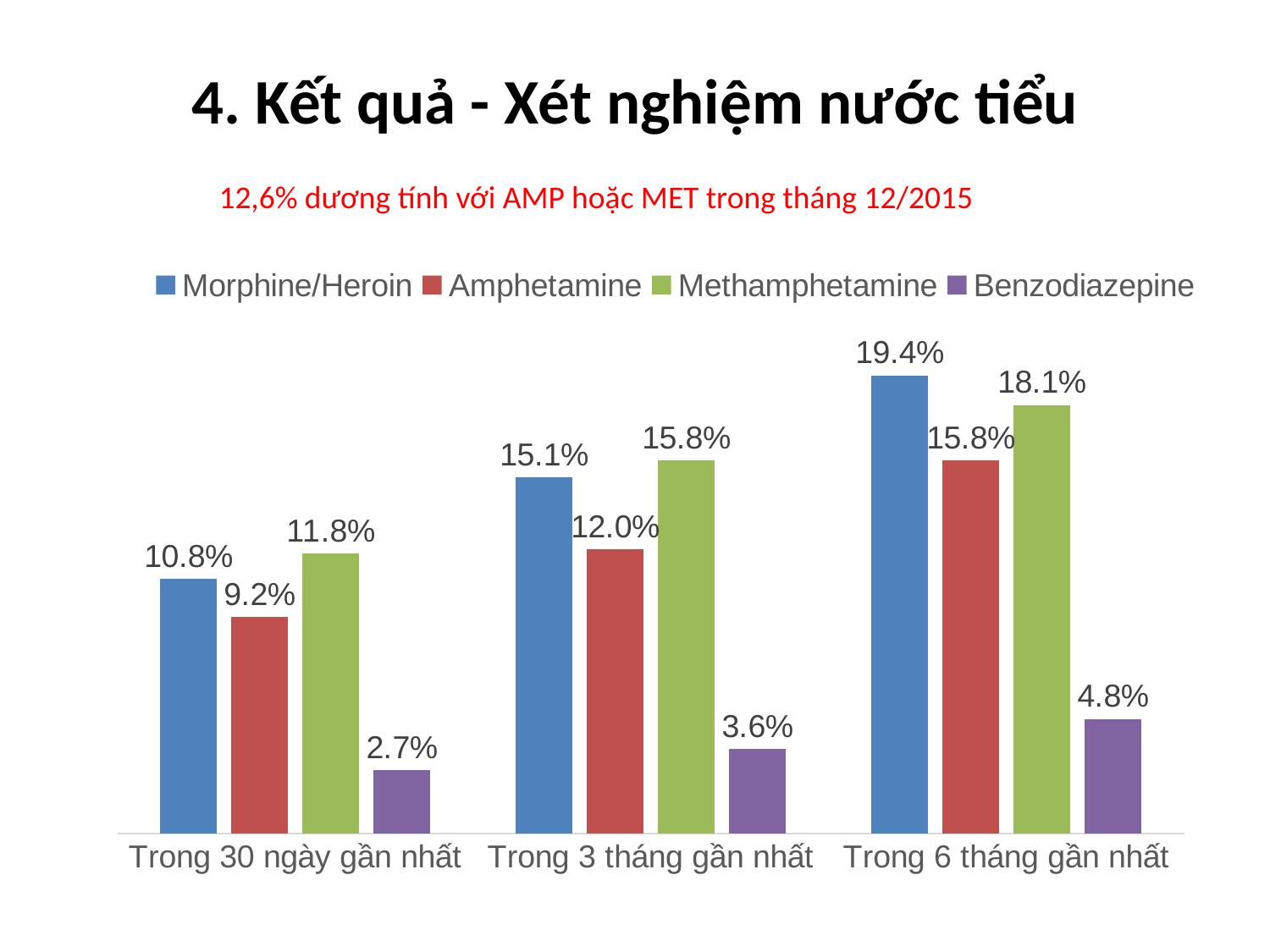

# 4. Kết quả - Xét nghiệm nước tiểu

### Chart

| Category | Morphine/Heroin | Amphetamine | Methamphetamine | Benzodiazepine |
|---|---|---|---|---|
| Trong 30 ngày gần nhất | 0.10771992818671458 | 0.09156193895870744 | 0.11849192100538607 | 0.02692998204667864 |
| Trong 3 tháng gần nhất | 0.15080789946140047 | 0.12028725314183128 | 0.15798922800718146 | 0.035906642728904876 |
| Trong 6 tháng gần nhất | 0.19389587073608622 | 0.15798922800718146 | 0.1813285457809695 | 0.04847396768402156 |
12,6% dương tính với AMP hoặc MET trong tháng 12/2015